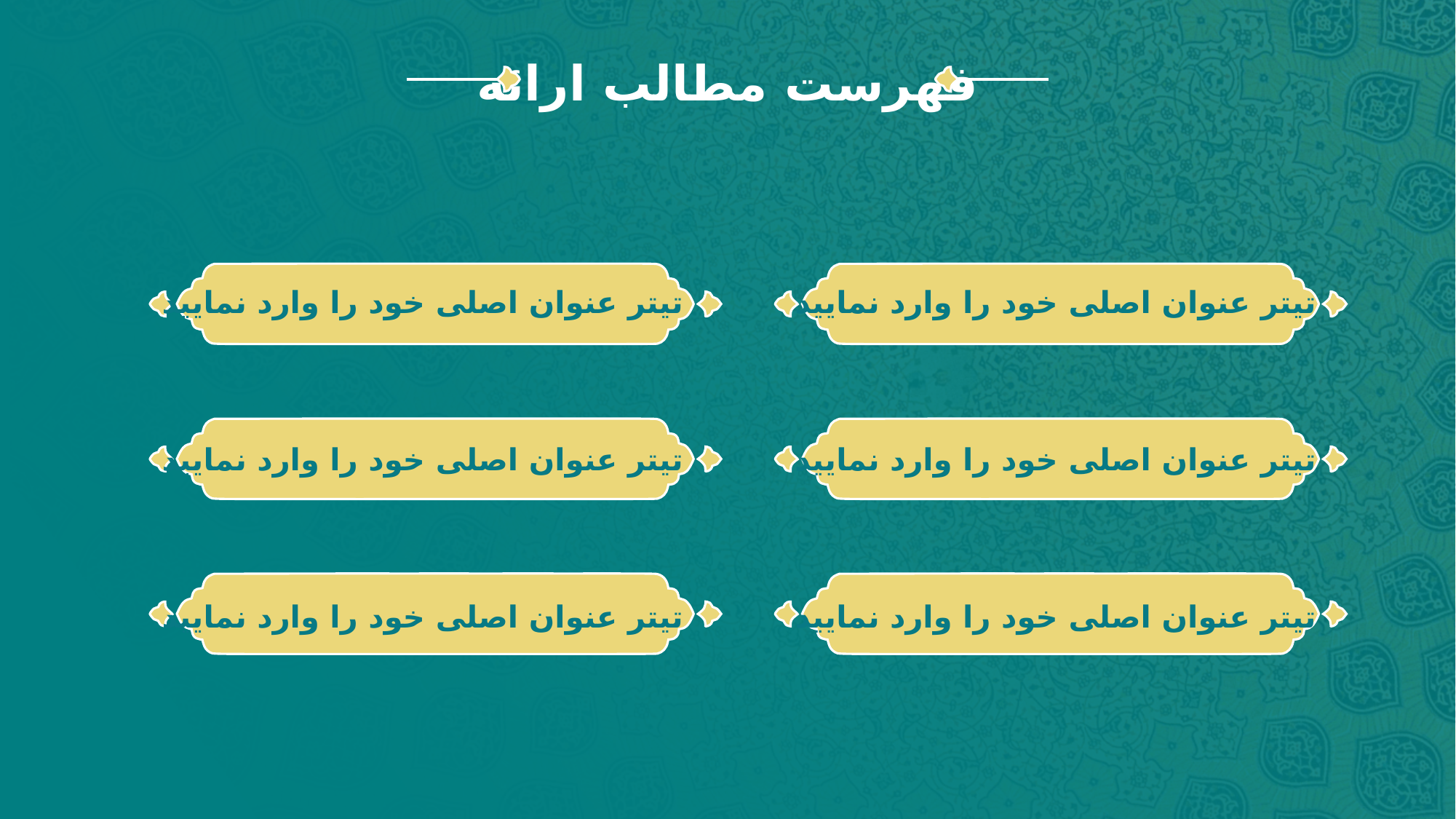

فهرست مطالب ارائه

تیتر عنوان اصلی خود را وارد نمایید
تیتر عنوان اصلی خود را وارد نمایید

تیتر عنوان اصلی خود را وارد نمایید
تیتر عنوان اصلی خود را وارد نمایید

تیتر عنوان اصلی خود را وارد نمایید
تیتر عنوان اصلی خود را وارد نمایید